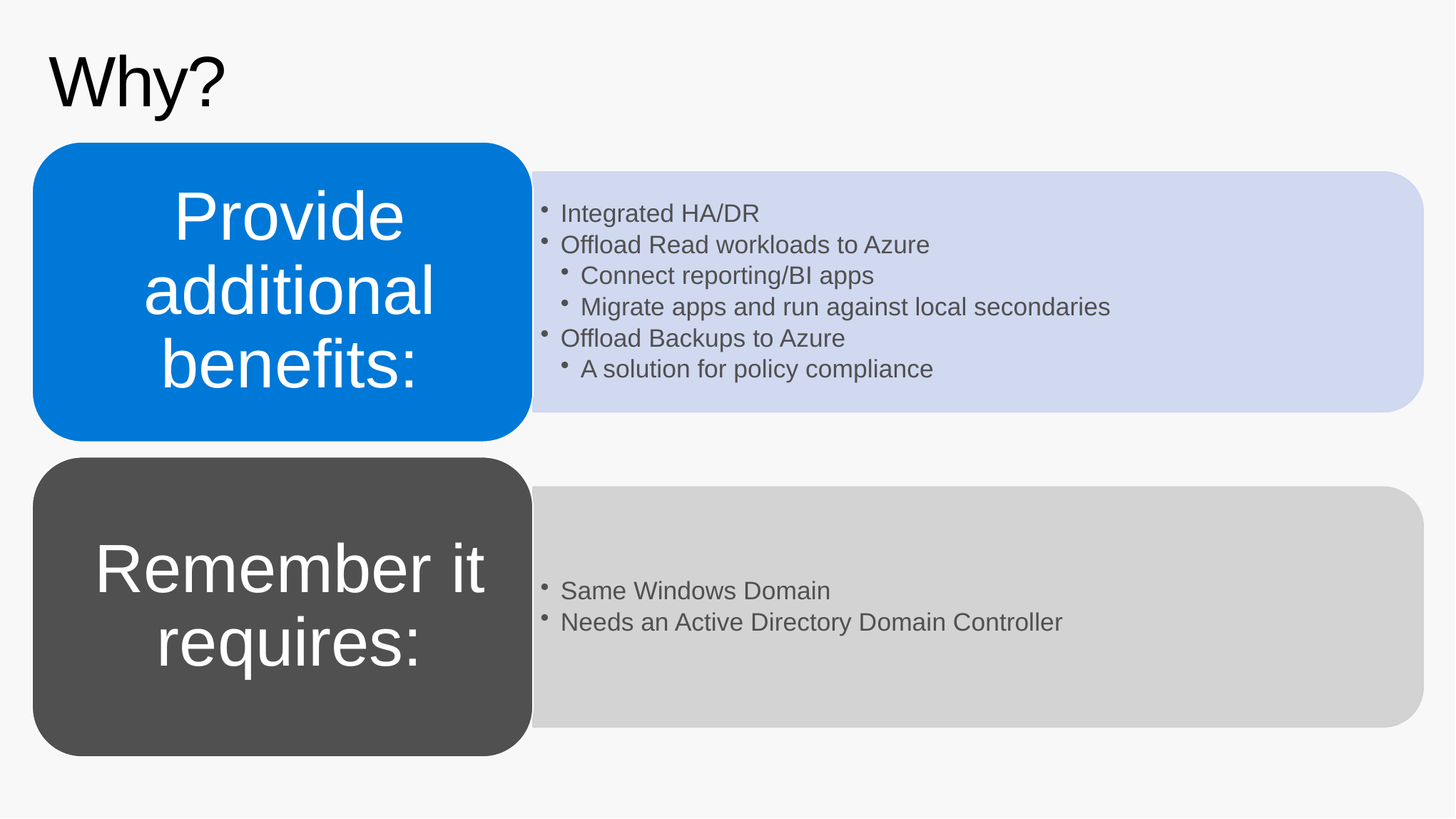

# Why?

Integrated HA/DR
Offload Read workloads to Azure
Connect reporting/BI apps
Migrate apps and run against local secondaries
Offload Backups to Azure
A solution for policy compliance
Provide additional benefits:
Same Windows Domain
Needs an Active Directory Domain Controller
Remember it requires: